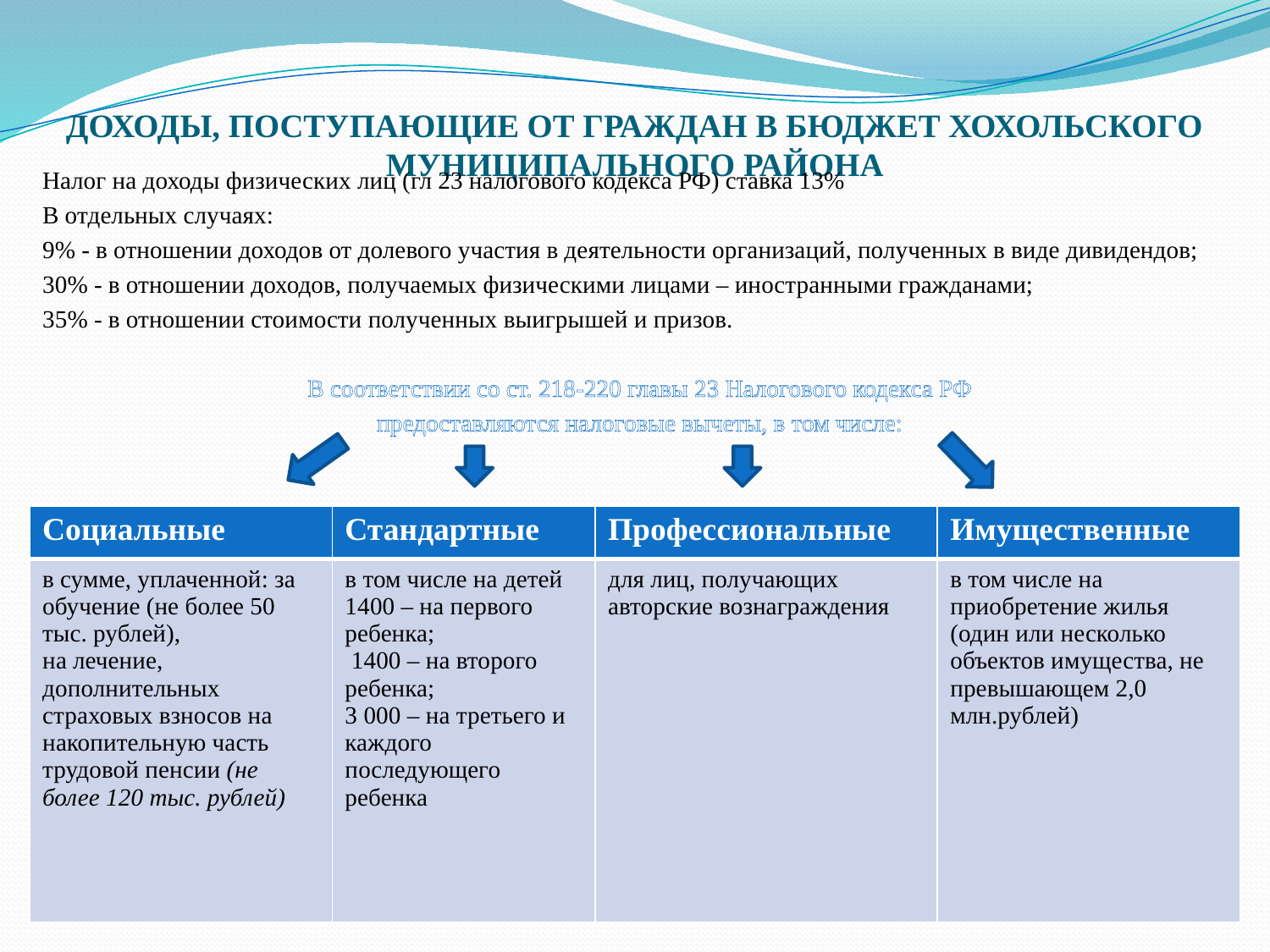

# ДОХОДЫ, ПОСТУПАЮЩИЕ ОТ ГРАЖДАН В БЮДЖЕТ ХОХОЛЬСКОГО МУНИЦИПАЛЬНОГО РАЙОНА
Налог на доходы физических лиц (гл 23 налогового кодекса РФ) ставка 13%
В отдельных случаях:
9% - в отношении доходов от долевого участия в деятельности организаций, полученных в виде дивидендов;
30% - в отношении доходов, получаемых физическими лицами – иностранными гражданами;
35% - в отношении стоимости полученных выигрышей и призов.

В соответствии со ст. 218-220 главы 23 Налогового кодекса РФ
предоставляются налоговые вычеты, в том числе:

| Социальные | Стандартные | Профессиональные | Имущественные |
| --- | --- | --- | --- |
| в сумме, уплаченной: за обучение (не более 50 тыс. рублей), на лечение, дополнительных страховых взносов на накопительную часть трудовой пенсии (не более 120 тыс. рублей) | в том числе на детей 1400 – на первого ребенка; 1400 – на второго ребенка; 3 000 – на третьего и каждого последующего ребенка | для лиц, получающих авторские вознаграждения | в том числе на приобретение жилья (один или несколько объектов имущества, не превышающем 2,0 млн.рублей) |